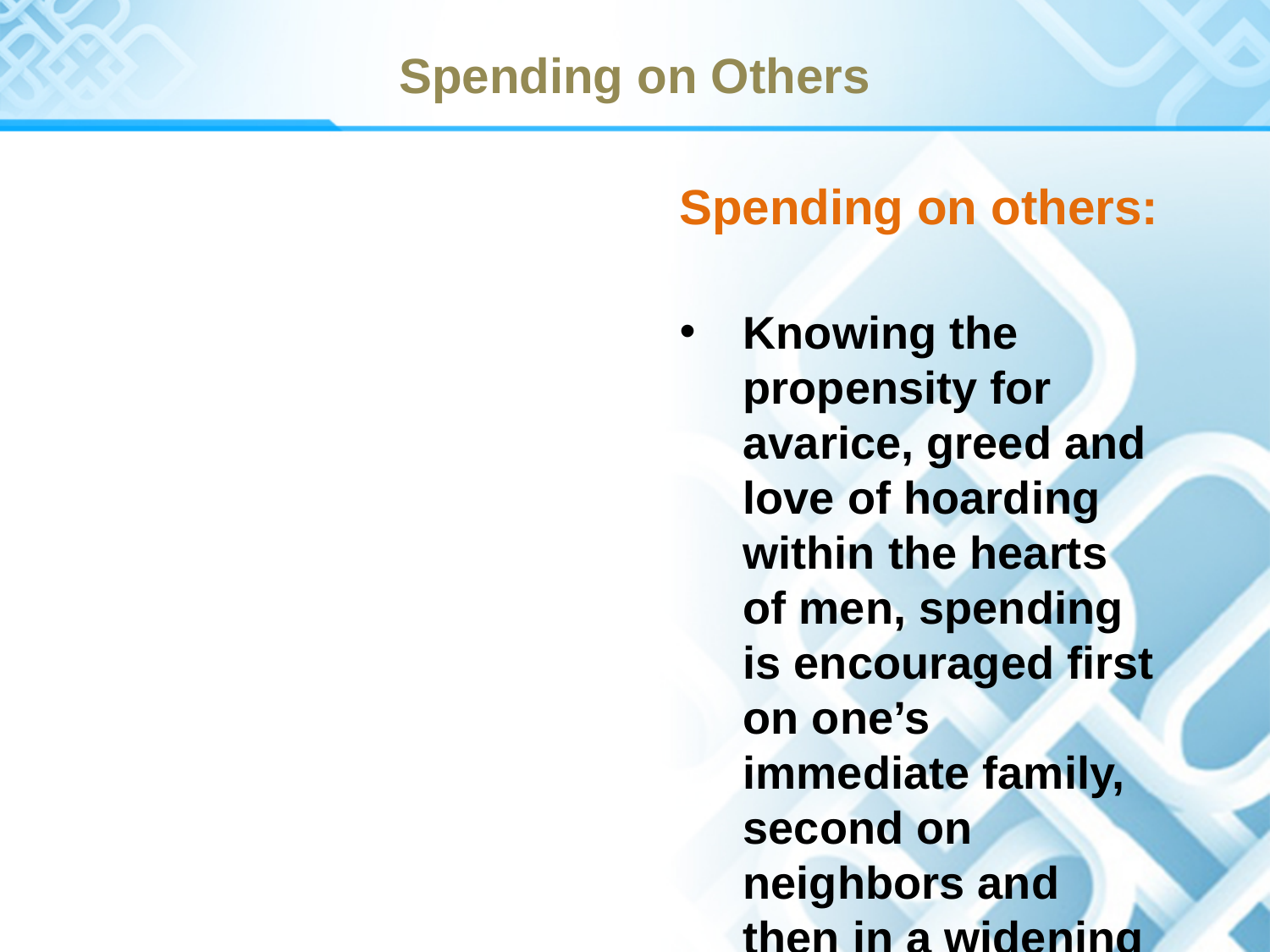

Spending on Others
Spending on others:
Knowing the propensity for avarice, greed and love of hoarding within the hearts of men, spending is encouraged first on one’s immediate family, second on neighbors and then in a widening circle of responsibilities.